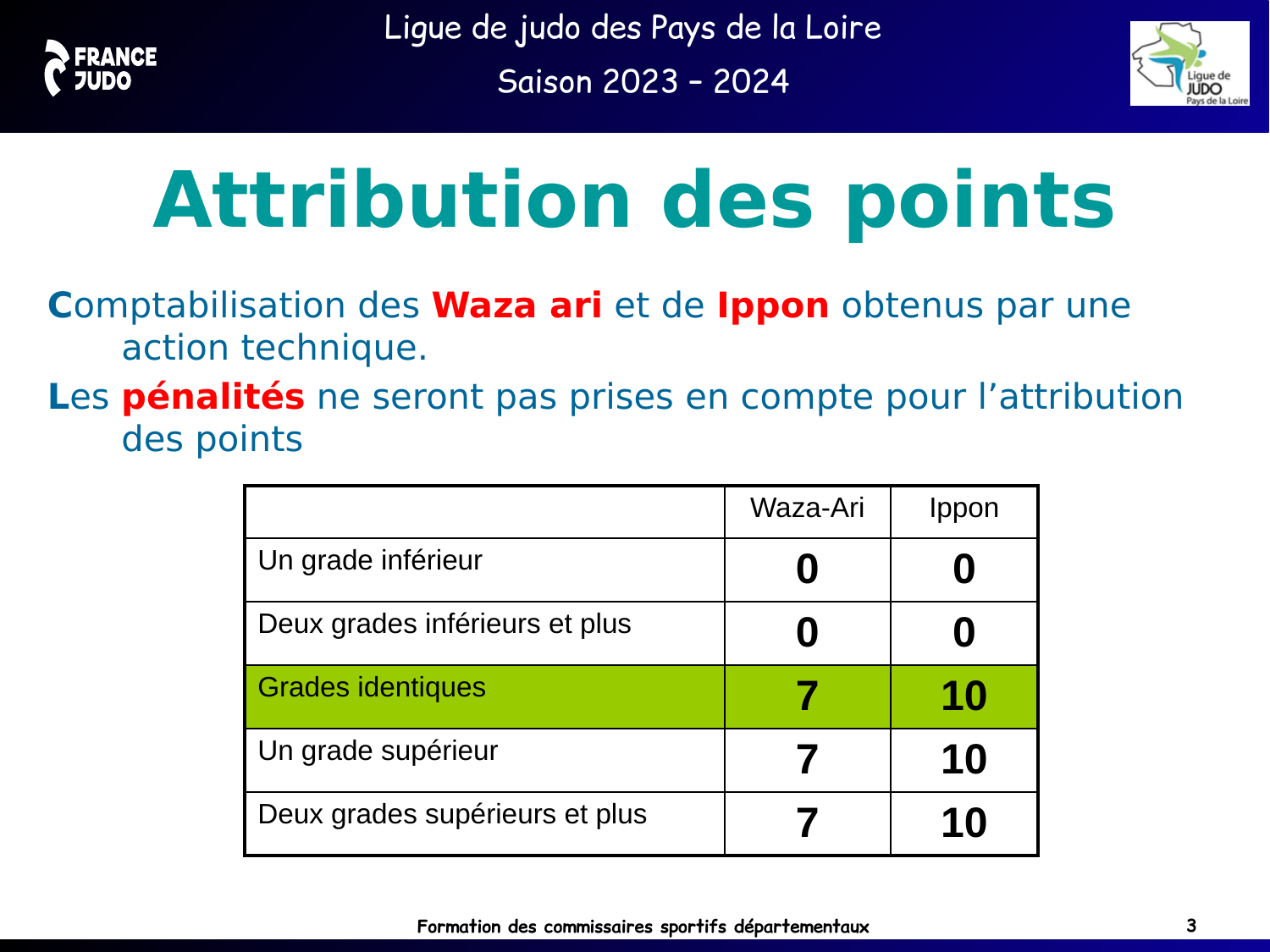

Attribution des points
Comptabilisation des Waza ari et de Ippon obtenus par une action technique.
Les pénalités ne seront pas prises en compte pour l’attribution des points
|  | Waza-Ari | Ippon |
| --- | --- | --- |
| Un grade inférieur | 0 | 0 |
| Deux grades inférieurs et plus | 0 | 0 |
| Grades identiques | 7 | 10 |
| Un grade supérieur | 7 | 10 |
| Deux grades supérieurs et plus | 7 | 10 |